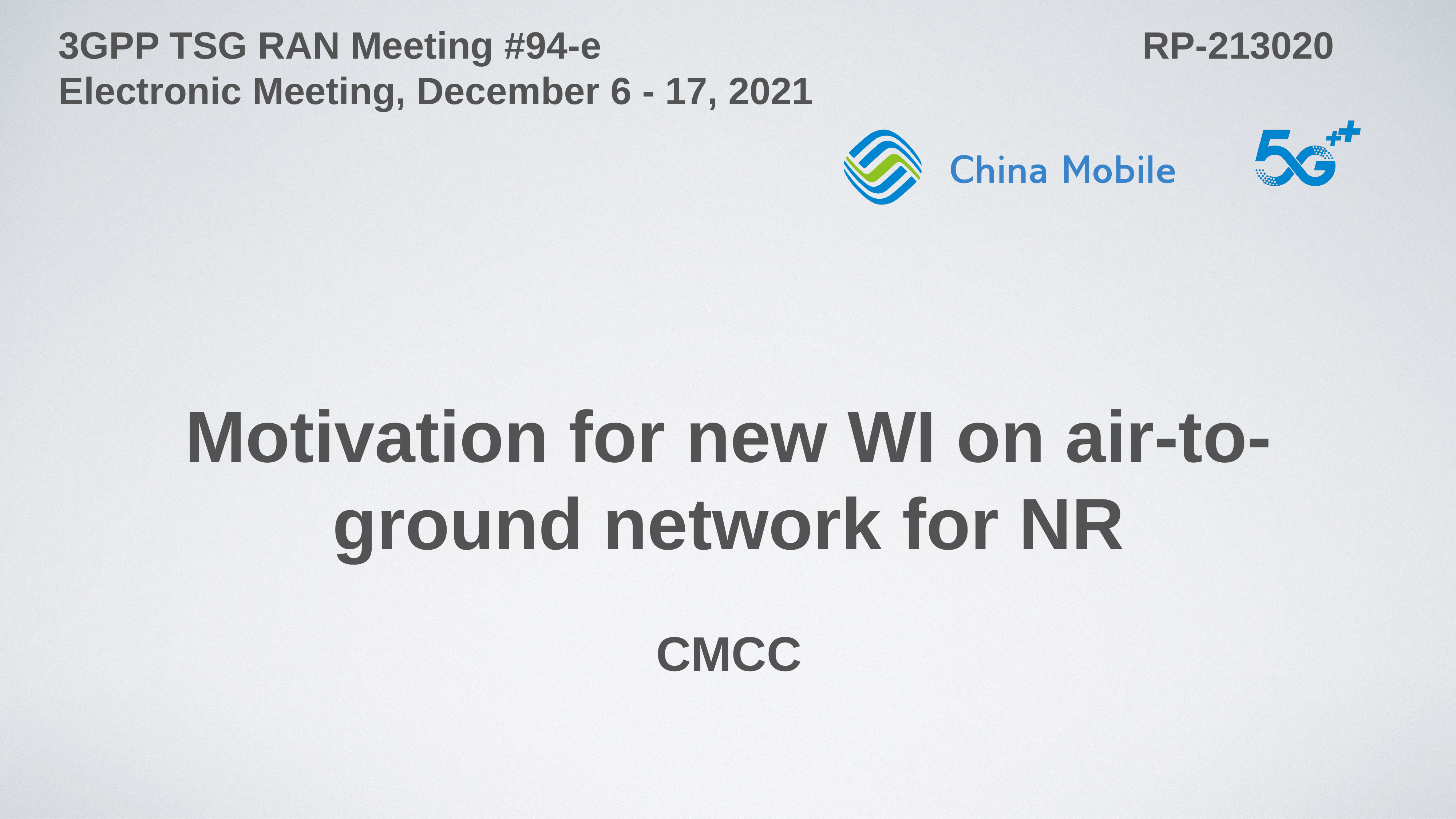

3GPP TSG RAN Meeting #94-e							                    RP-213020
Electronic Meeting, December 6 - 17, 2021

Motivation for new WI on air-to-ground network for NR

CMCC